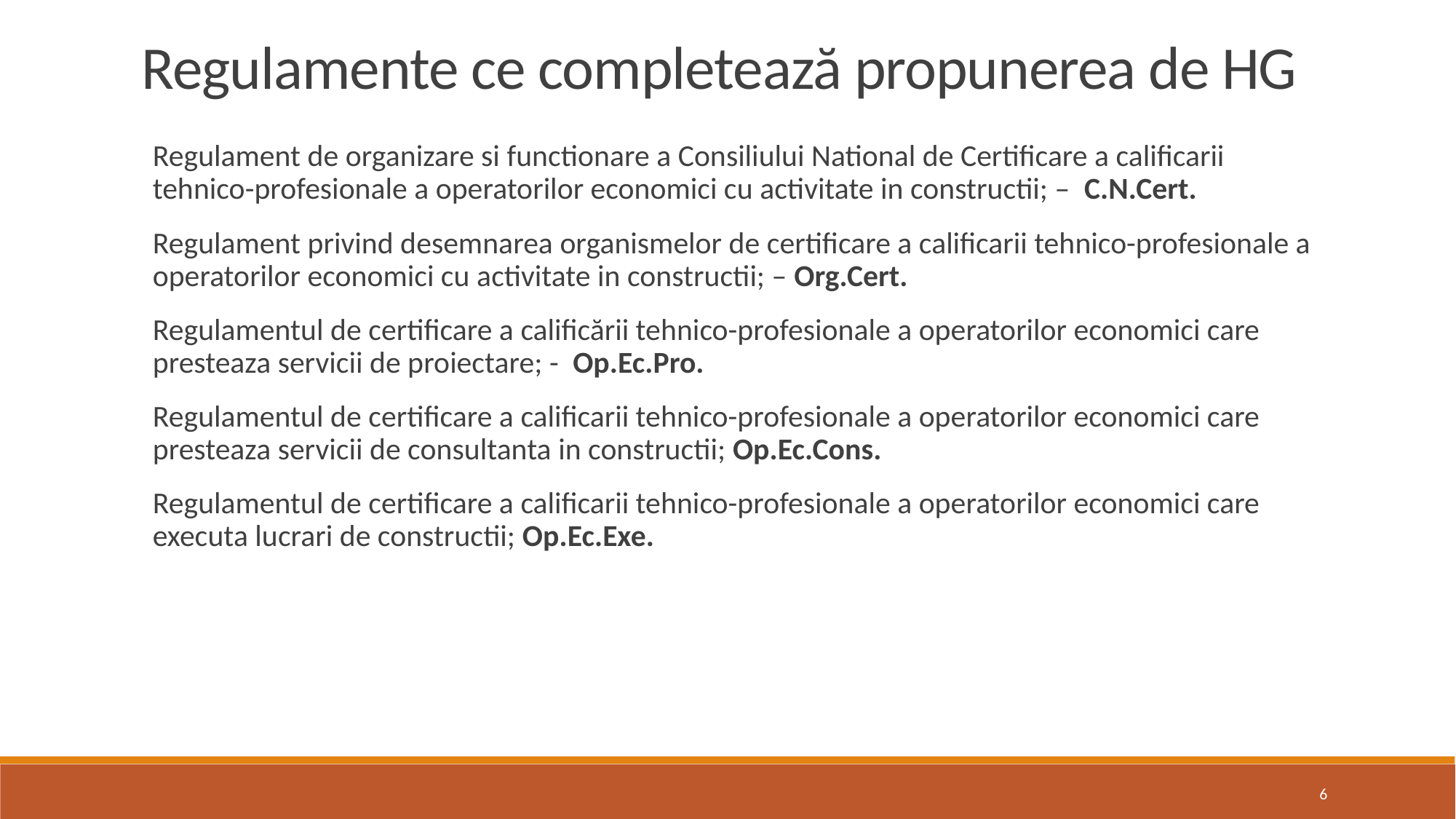

Regulamente ce completează propunerea de HG
Regulament de organizare si functionare a Consiliului National de Certificare a calificarii tehnico-profesionale a operatorilor economici cu activitate in constructii; –  C.N.Cert.
Regulament privind desemnarea organismelor de certificare a calificarii tehnico-profesionale a operatorilor economici cu activitate in constructii; – Org.Cert.
Regulamentul de certificare a calificării tehnico-profesionale a operatorilor economici care presteaza servicii de proiectare; -  Op.Ec.Pro.
Regulamentul de certificare a calificarii tehnico-profesionale a operatorilor economici care presteaza servicii de consultanta in constructii; Op.Ec.Cons.
Regulamentul de certificare a calificarii tehnico-profesionale a operatorilor economici care executa lucrari de constructii; Op.Ec.Exe.
6